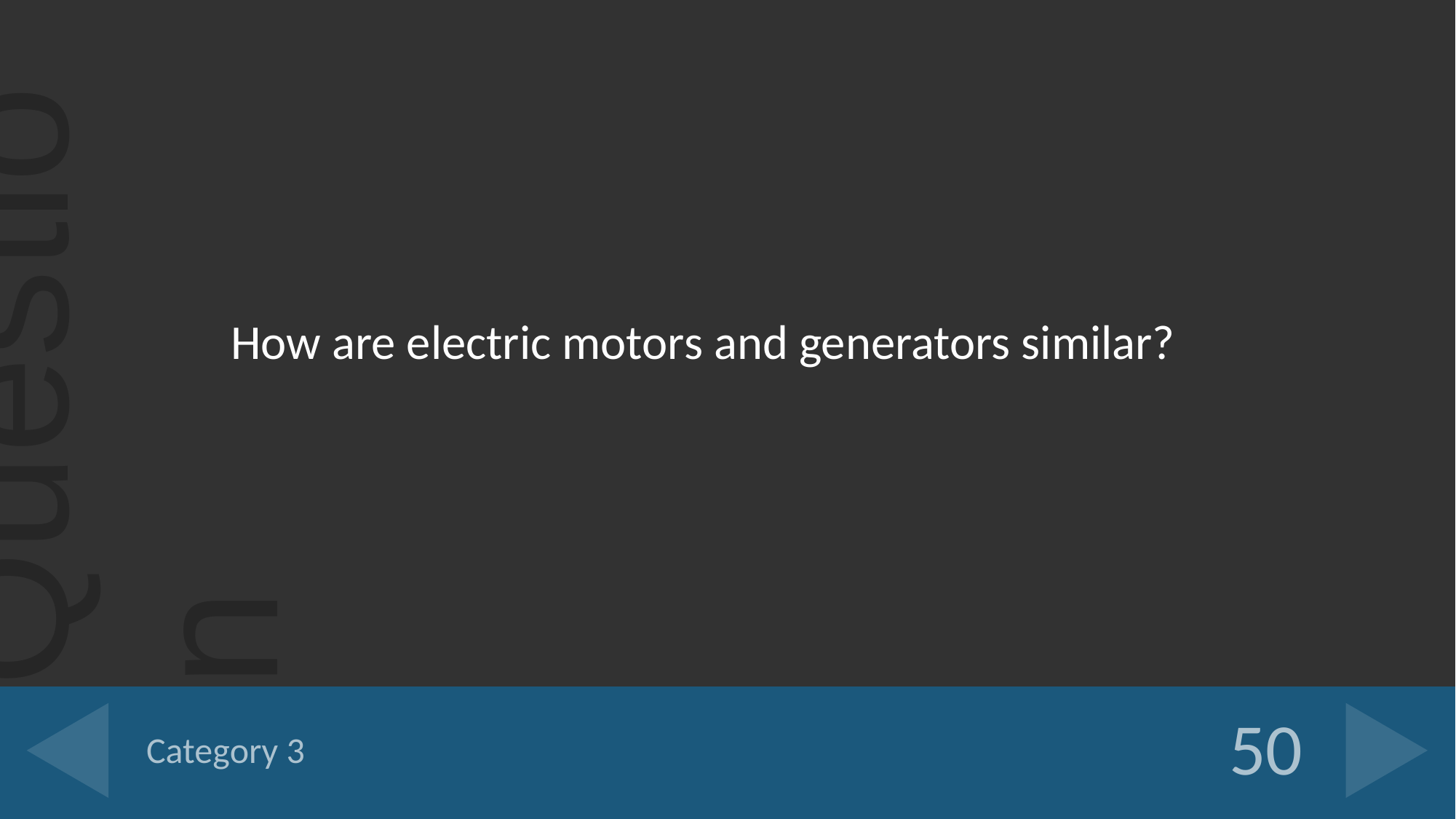

How are electric motors and generators similar?
# Category 3
50